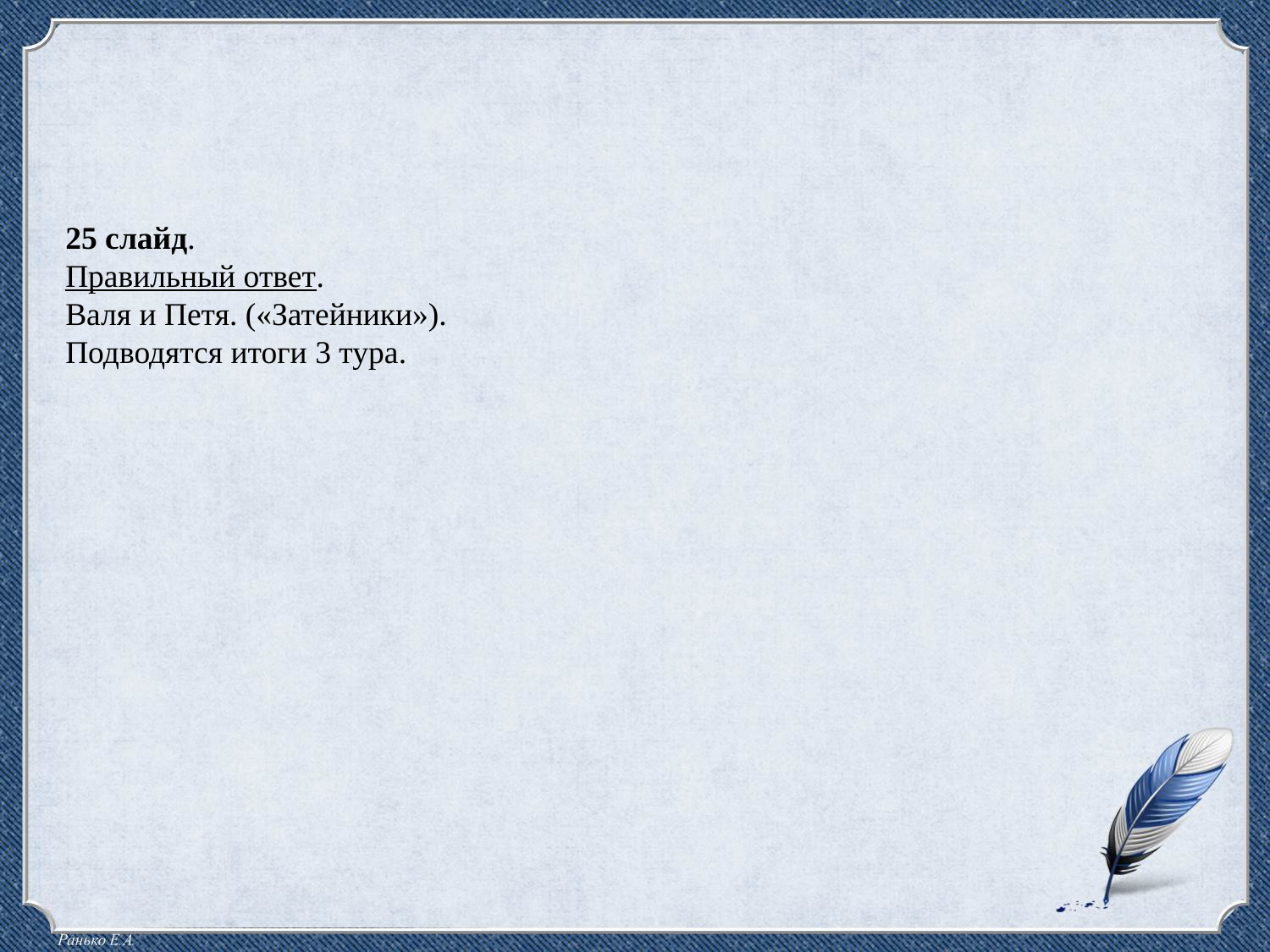

25 слайд.
Правильный ответ.
Валя и Петя. («Затейники»).
Подводятся итоги 3 тура.